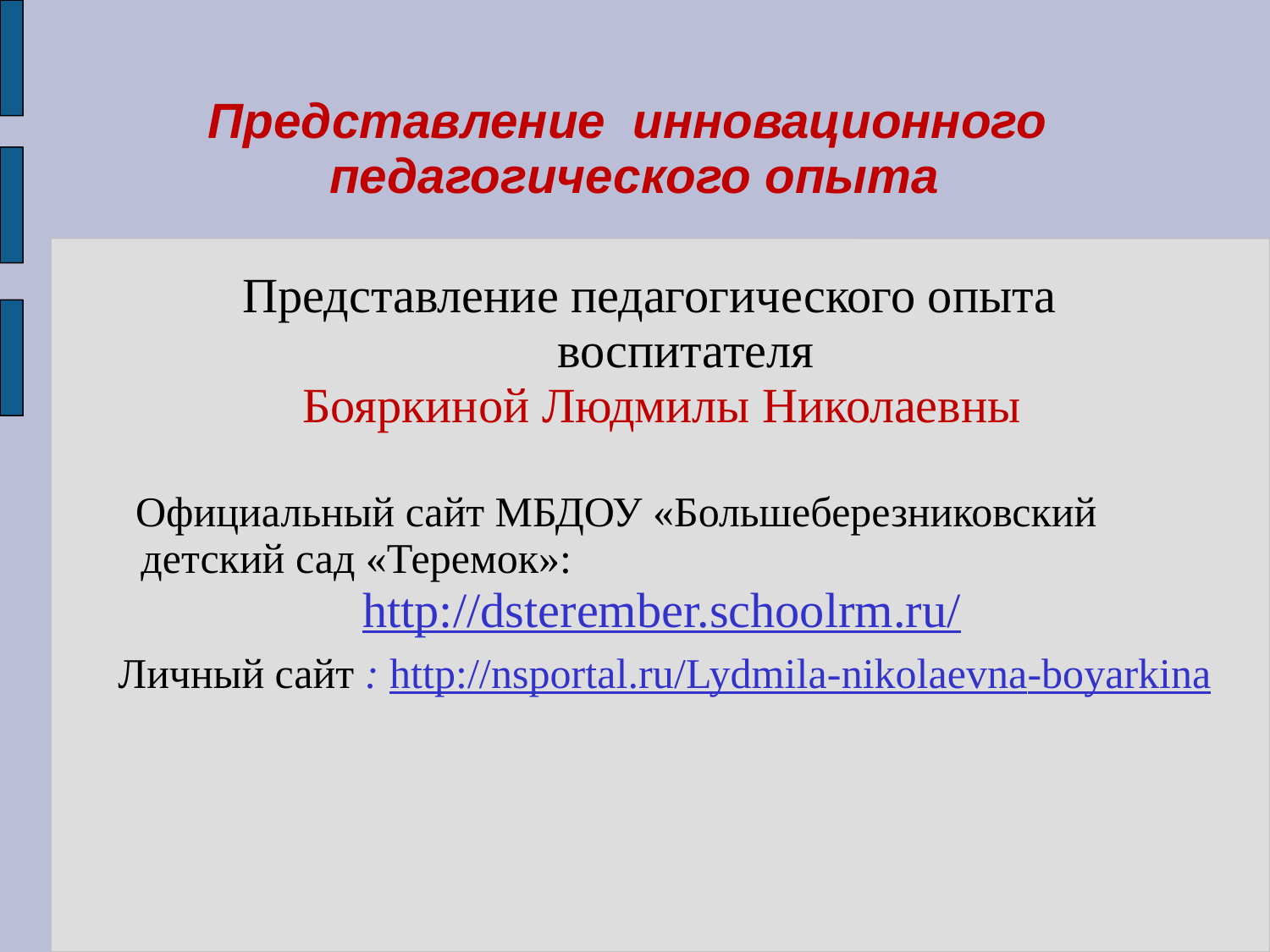

# Представление  инновационного  педагогического опыта
Представление педагогического опыта
воспитателя
Бояркиной Людмилы Николаевны

    Официальный сайт МБДОУ «Большеберезниковский   детский сад «Теремок»:
http://dsterember.schoolrm.ru/
  Личный сайт : http://nsportal.ru/Lydmila-nikolaevna-boyarkina